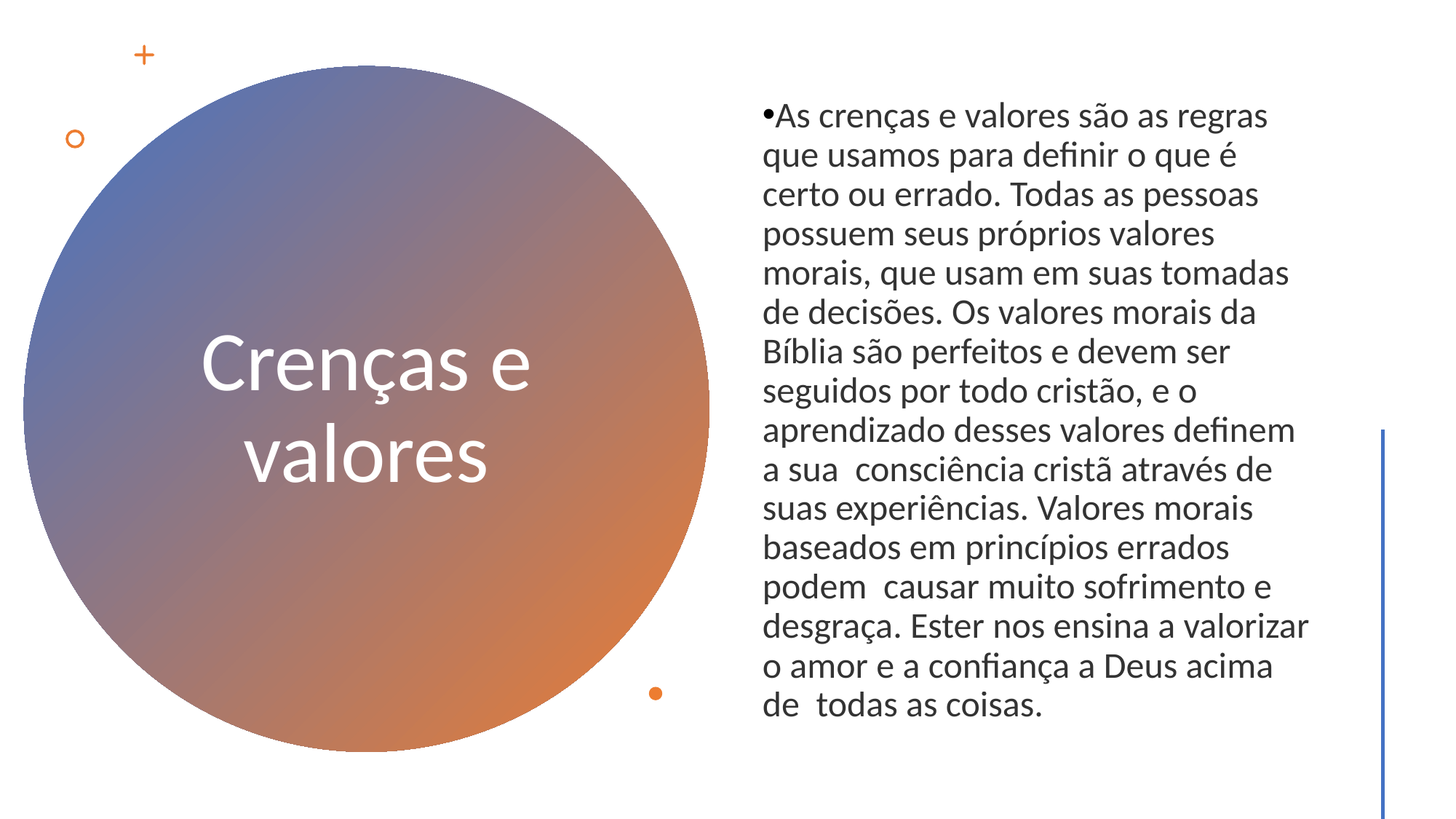

As crenças e valores são as regras que usamos para definir o que é certo ou errado. Todas as pessoas  possuem seus próprios valores morais, que usam em suas tomadas de decisões. Os valores morais da  Bíblia são perfeitos e devem ser seguidos por todo cristão, e o aprendizado desses valores definem a sua  consciência cristã através de suas experiências. Valores morais baseados em princípios errados podem  causar muito sofrimento e desgraça. Ester nos ensina a valorizar o amor e a confiança a Deus acima de  todas as coisas.

# Crenças e valores